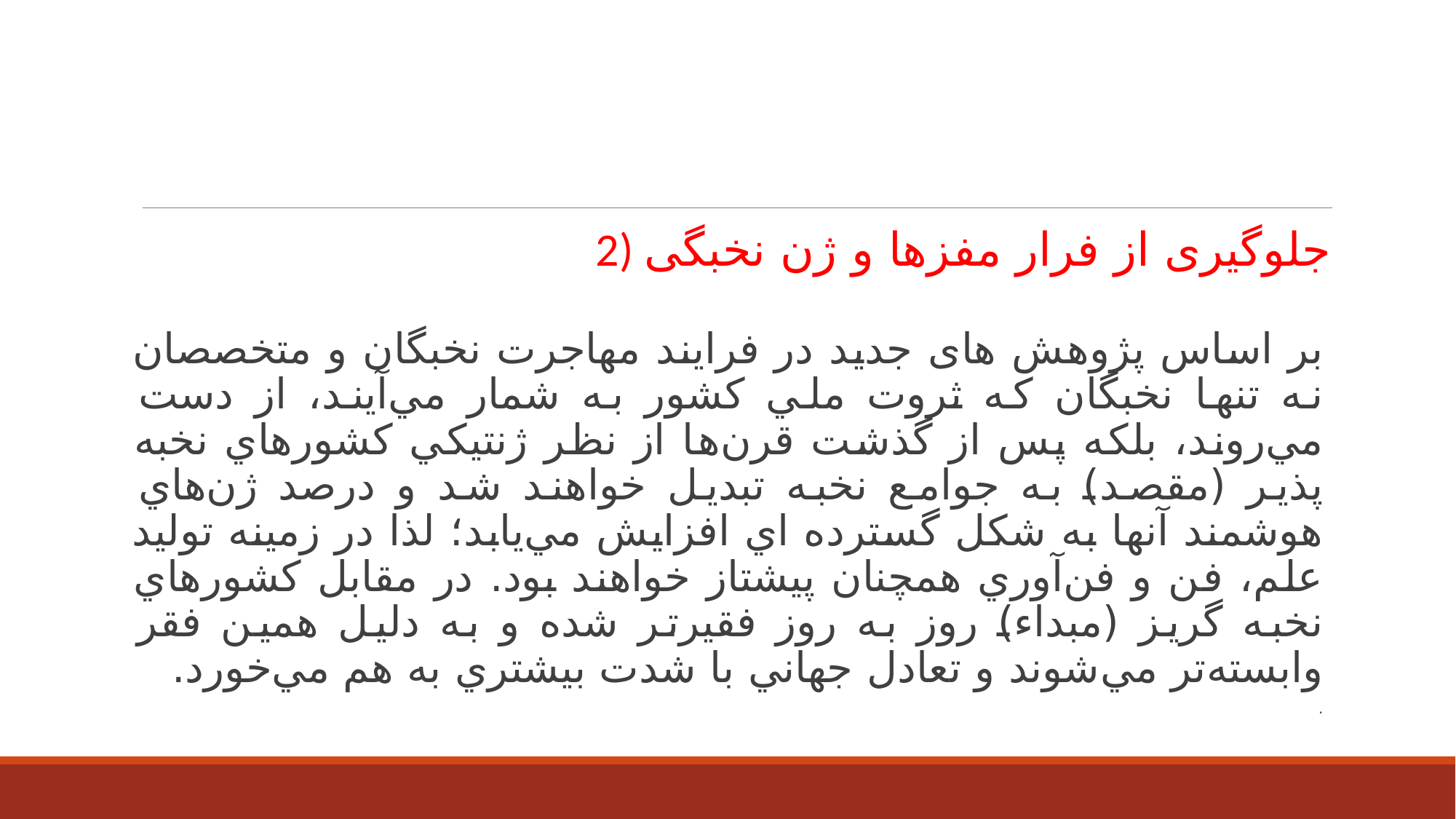

2) جلوگیری از فرار مفزها و ژن نخبگی

بر اساس پژوهش های جدید در فرايند مهاجرت نخبگان و متخصصان نه تنها نخبگان كه ثروت ملي كشور به شمار مي‌آيند، از دست مي‌روند، بلكه پس از گذشت قرن‌ها از نظر ژنتيكي كشورهاي نخبه پذير (مقصد) به جوامع نخبه تبديل خواهند شد و درصد ژن‌هاي هوشمند آنها به شكل گسترده اي افزايش مي‌يابد؛ لذا در زمينه توليد علم، فن و فن‌آوري همچنان پيشتاز خواهند بود. در مقابل كشورهاي نخبه گريز (مبداء) روز به روز فقيرتر شده و به دليل همين فقر وابسته‌تر مي‌شوند و تعادل جهاني با شدت بيشتري به هم مي‌خورد.
.